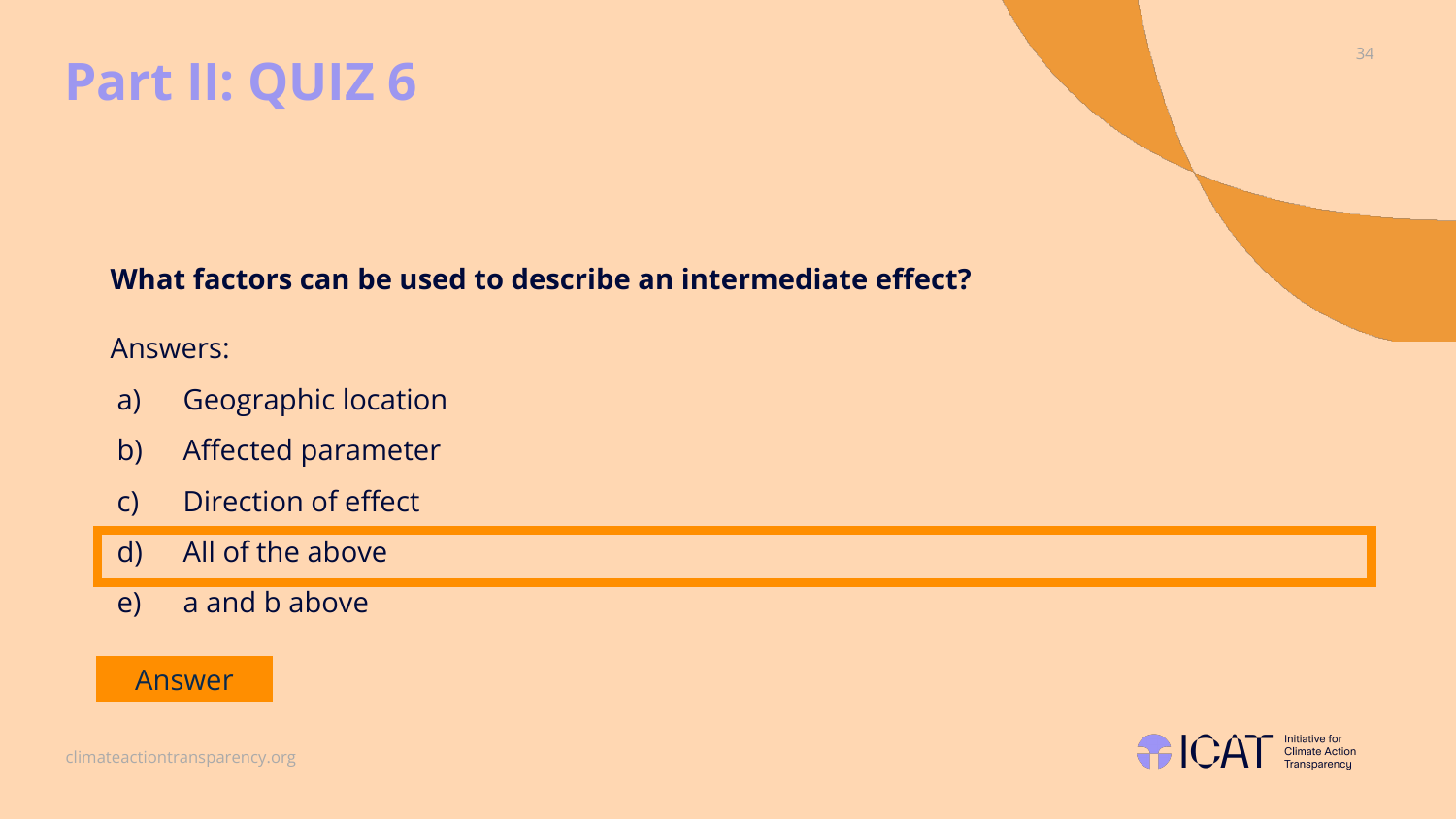

# Part II: QUIZ 6
What factors can be used to describe an intermediate effect?
Answers:
Geographic location
Affected parameter
Direction of effect
All of the above
a and b above

Answer